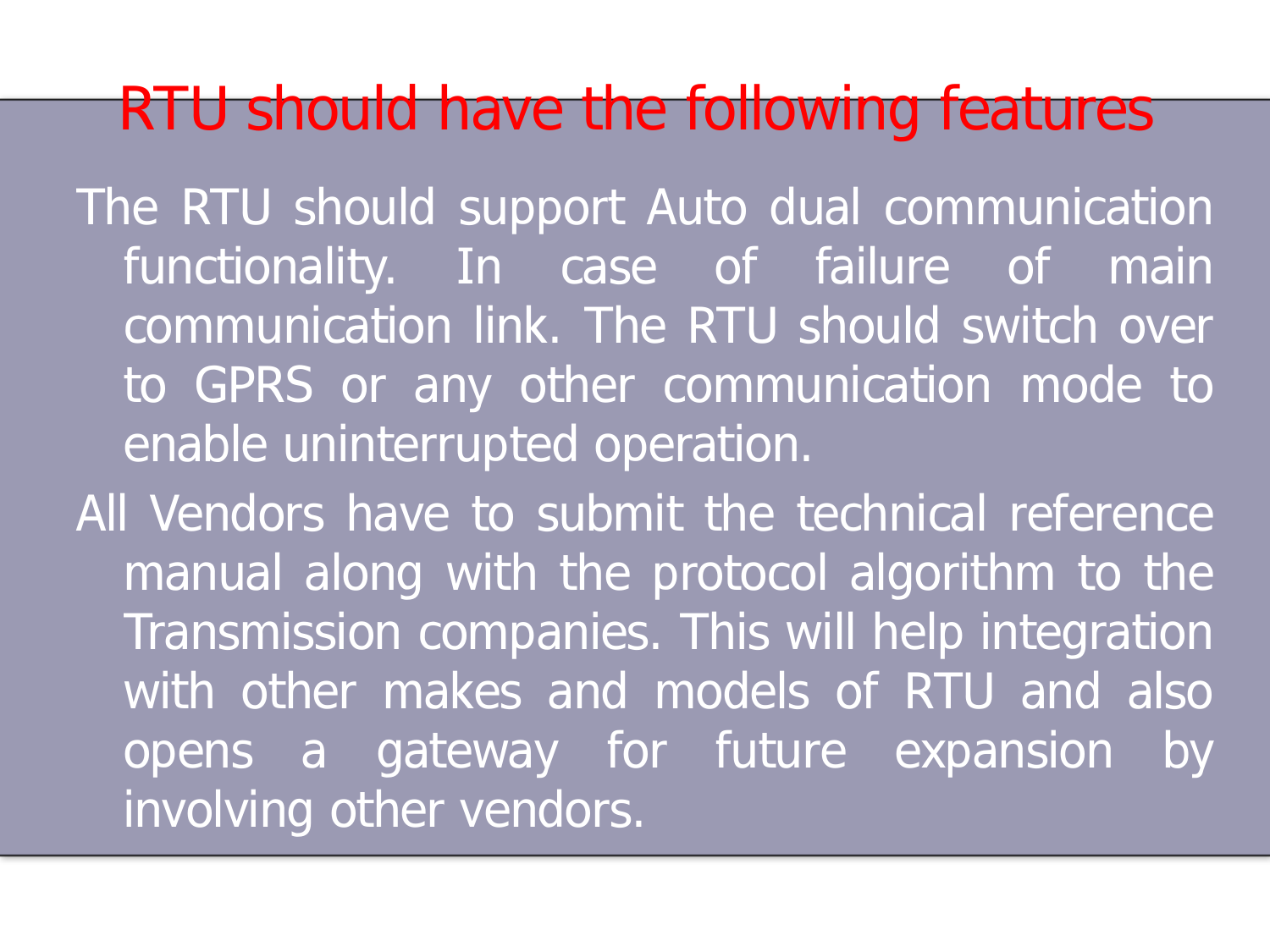

# RTU should have the following features
The RTU should support Auto dual communication functionality. In case of failure of main communication link. The RTU should switch over to GPRS or any other communication mode to enable uninterrupted operation.
All Vendors have to submit the technical reference manual along with the protocol algorithm to the Transmission companies. This will help integration with other makes and models of RTU and also opens a gateway for future expansion by involving other vendors.